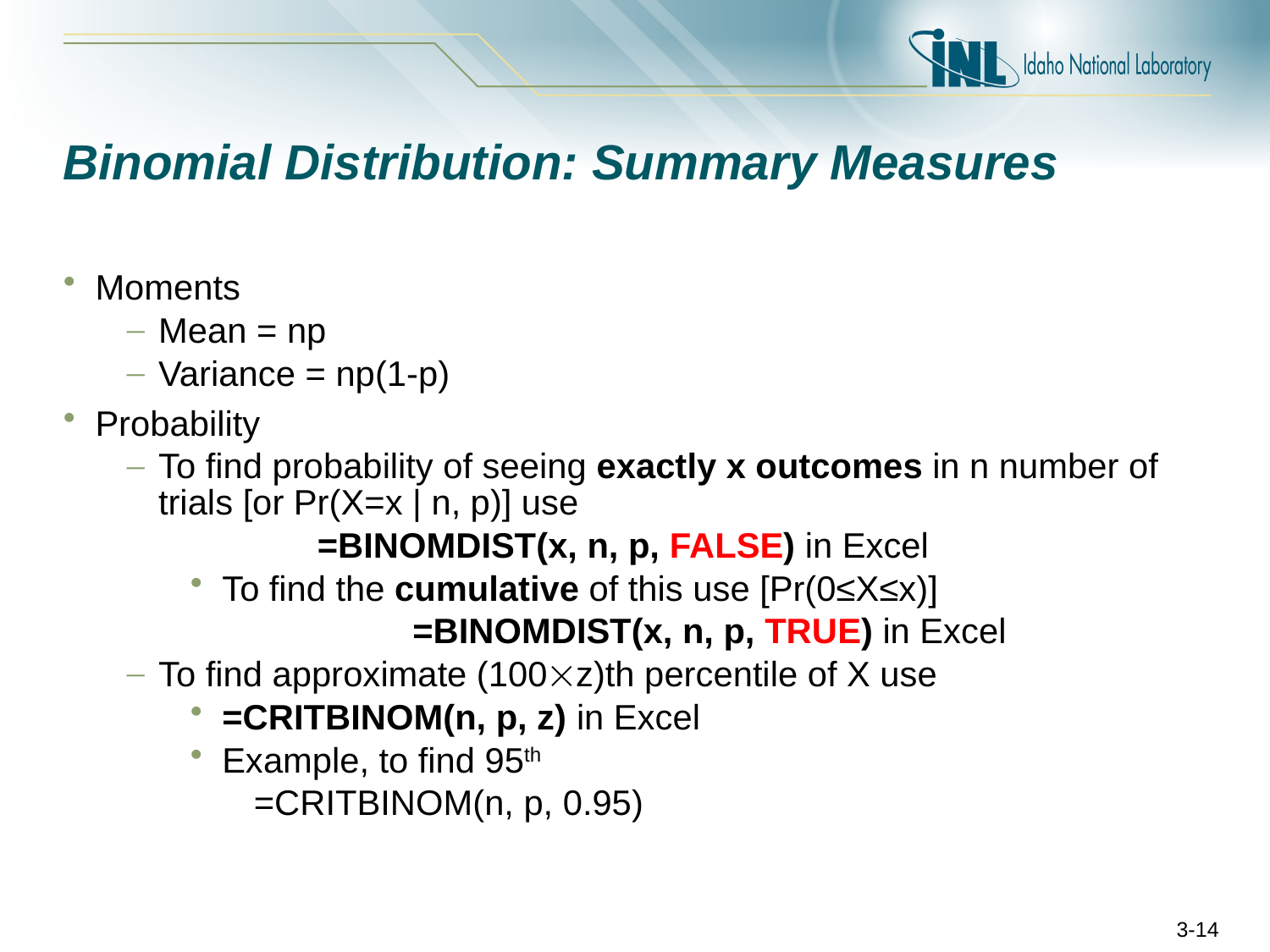

# Binomial Distribution: Summary Measures
Moments
Mean = np
Variance = np(1-p)
Probability
To find probability of seeing exactly x outcomes in n number of trials [or Pr(X=x | n, p)] use
	=BINOMDIST(x, n, p, FALSE) in Excel
To find the cumulative of this use [Pr(0≤X≤x)]
		=BINOMDIST(x, n, p, TRUE) in Excel
To find approximate (100×z)th percentile of X use
=CRITBINOM(n, p, z) in Excel
Example, to find 95th
=CRITBINOM(n, p, 0.95)
3-14